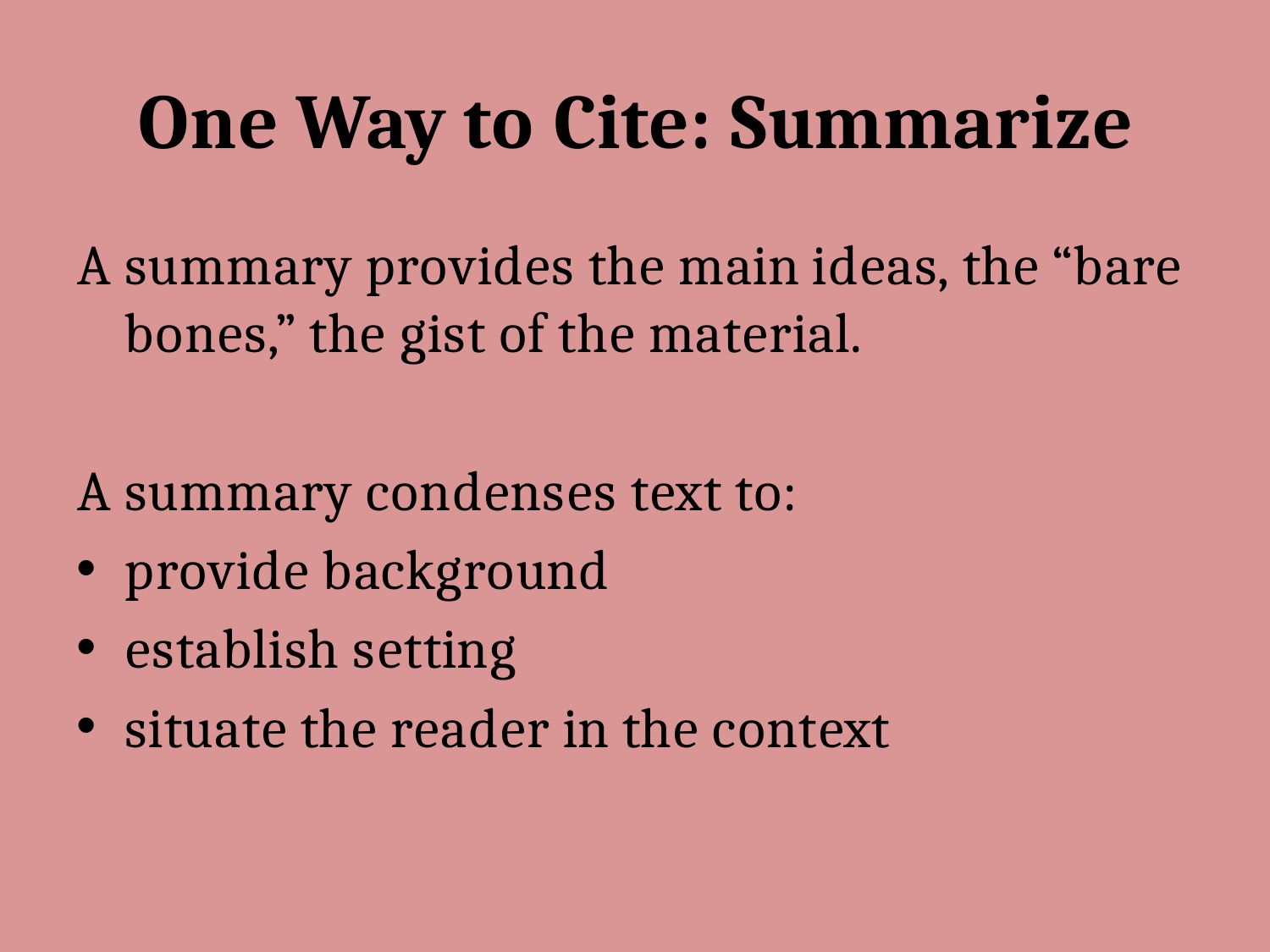

# One Way to Cite: Summarize
A summary provides the main ideas, the “bare bones,” the gist of the material.

A summary condenses text to:
provide background
establish setting
situate the reader in the context